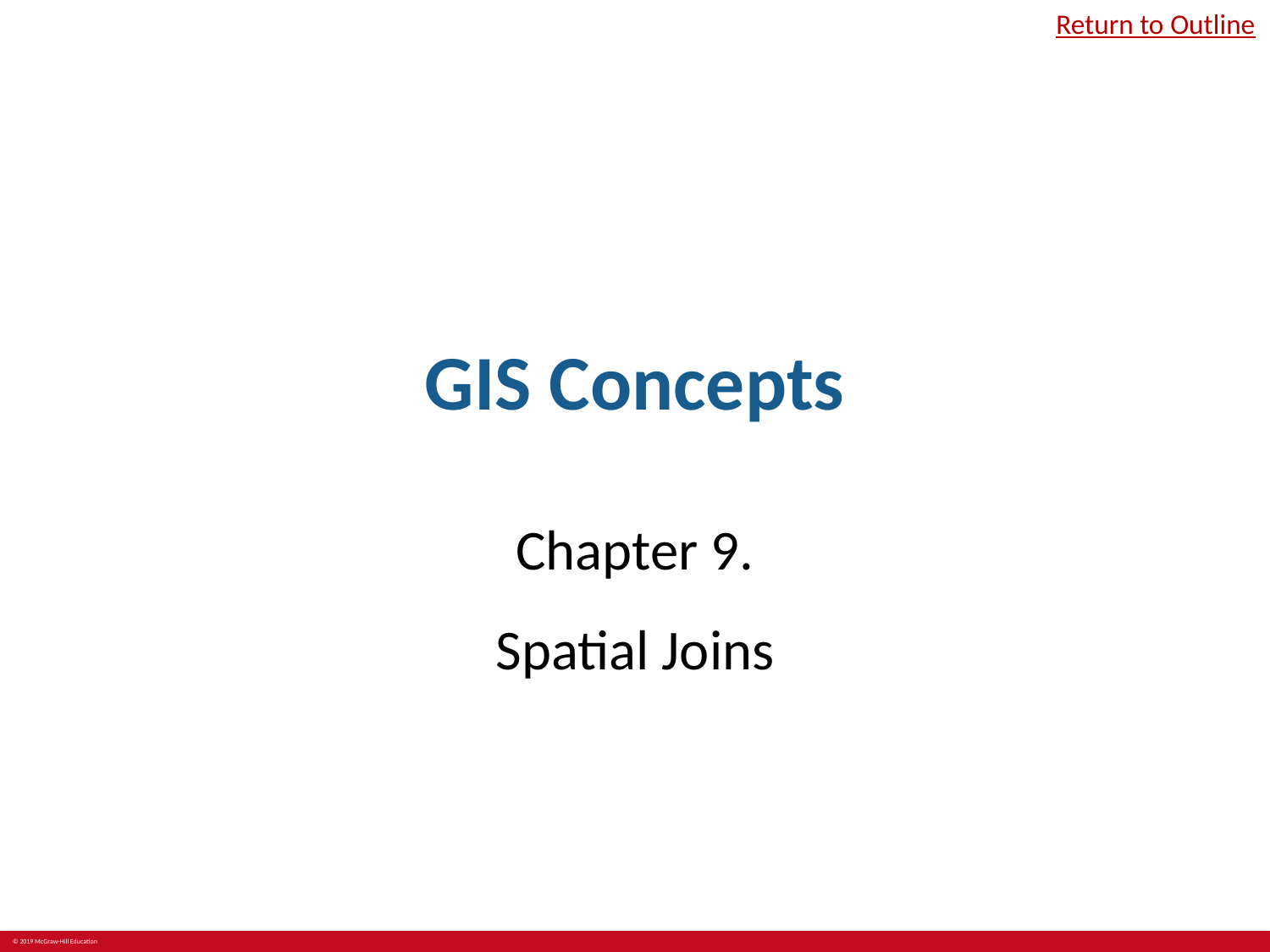

Return to Outline
# GIS Concepts
Chapter 9.
Spatial Joins